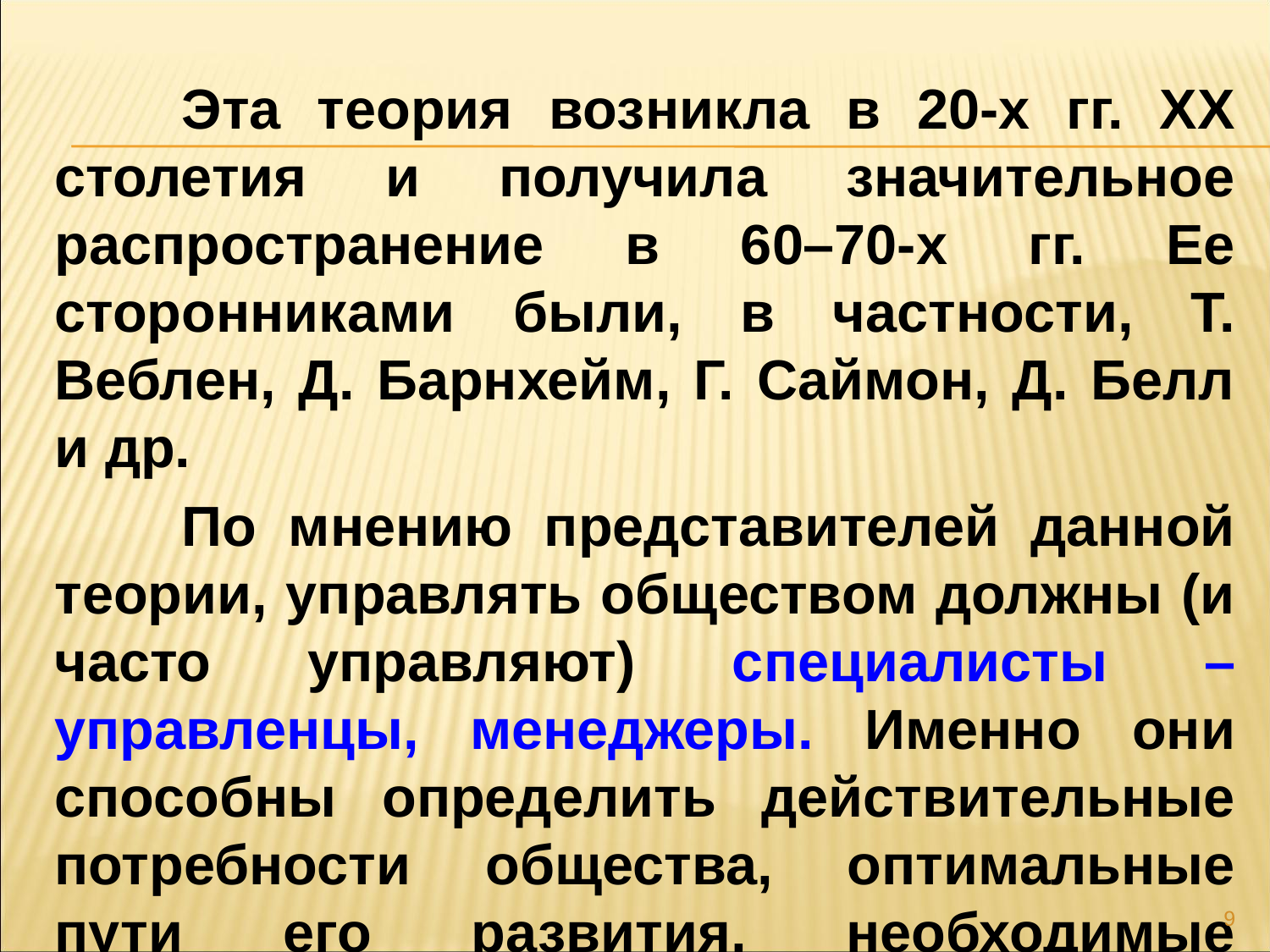

Эта теория возникла в 20-х гг. ХХ столетия и получила значительное распространение в 60–70-х гг. Ее сторонниками были, в частности, Т. Веблен, Д. Барнхейм, Г. Саймон, Д. Белл и др.
	По мнению представителей данной теории, управлять обществом должны (и часто управляют) специалисты – управленцы, менеджеры. Именно они способны определить действительные потребности общества, оптимальные пути его развития, необходимые средства.
9